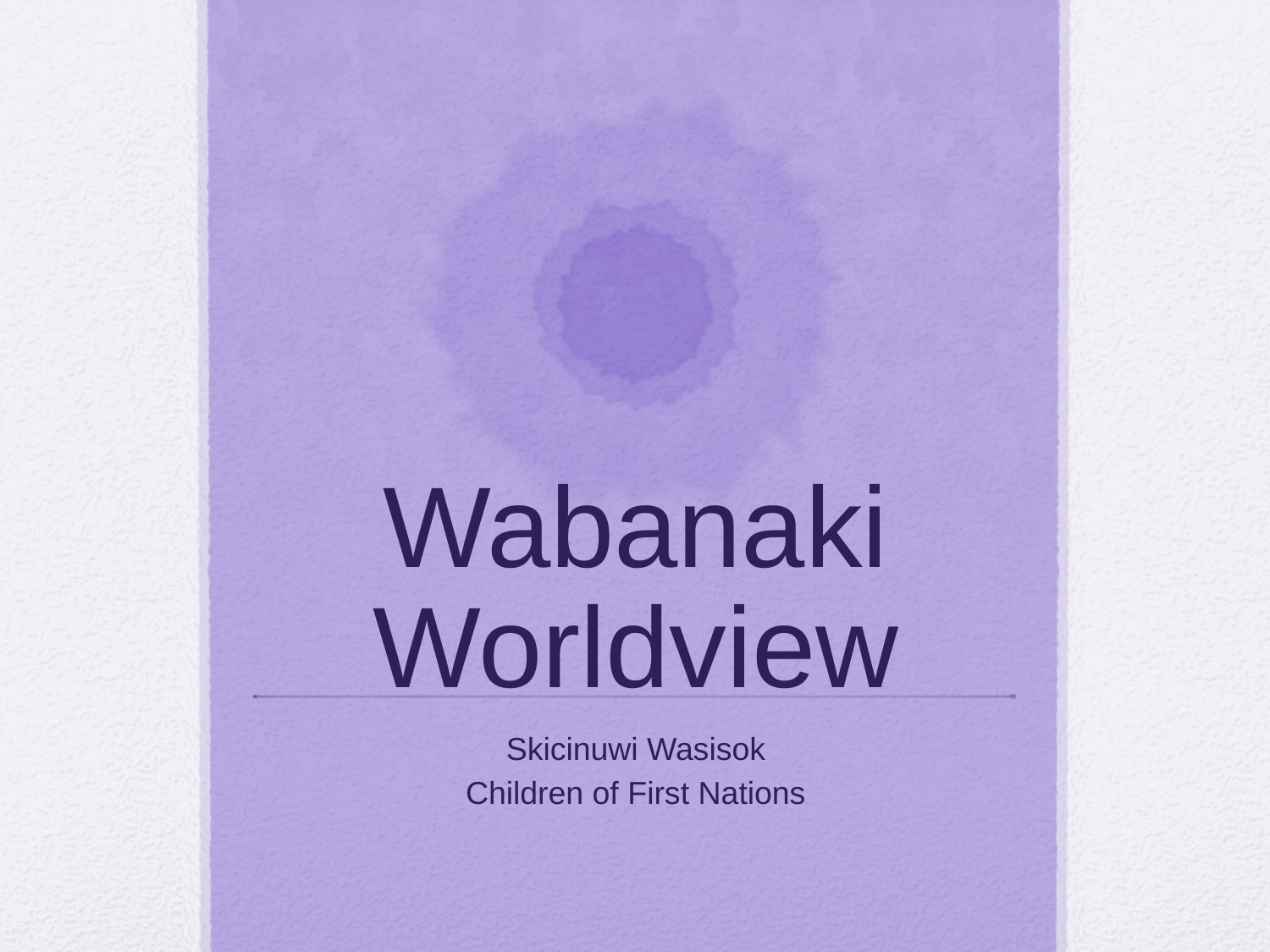

# Wabanaki Worldview
Skicinuwi Wasisok
Children of First Nations